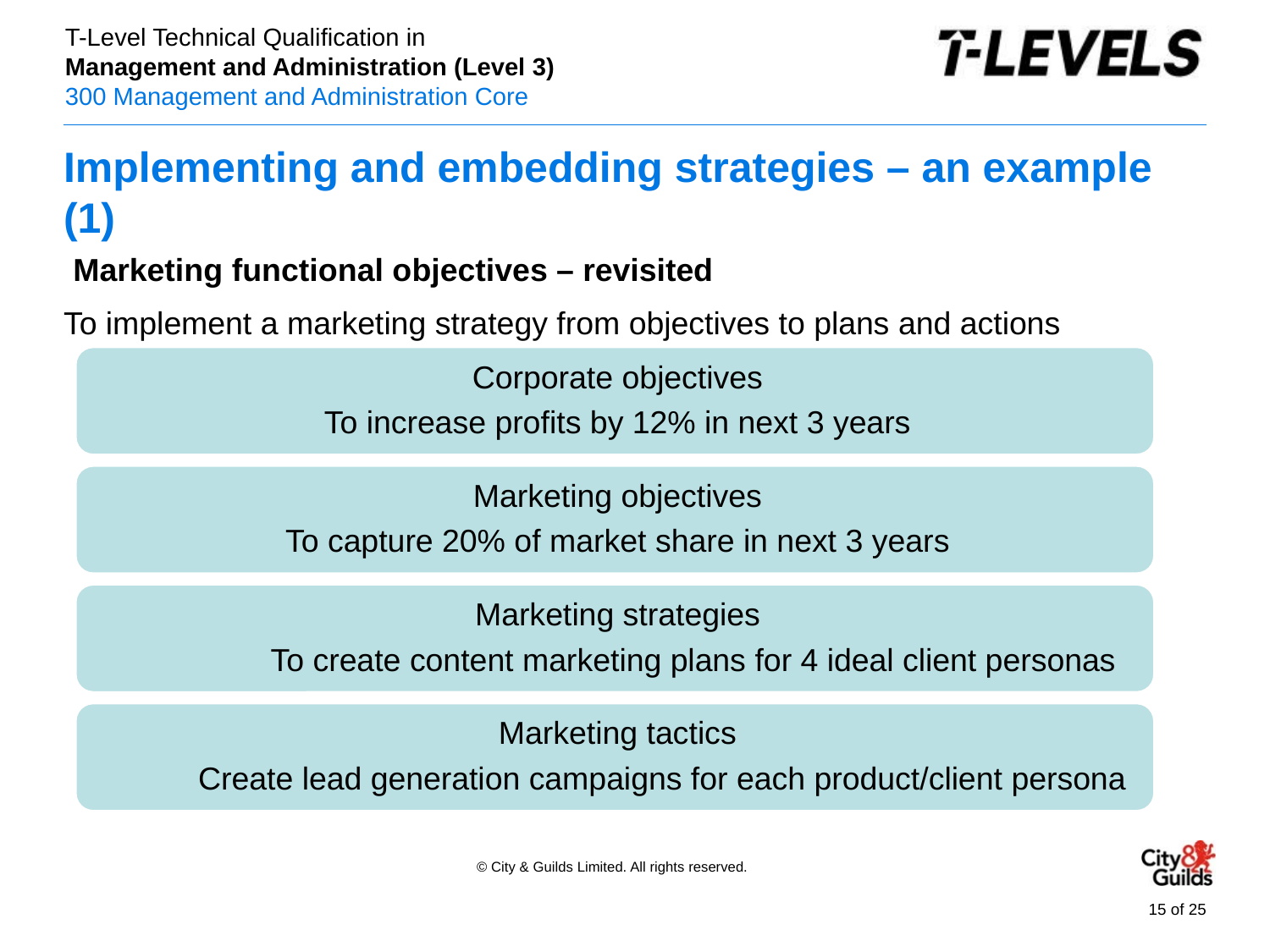

# Implementing and embedding strategies – an example (1)
 Marketing functional objectives – revisited
To implement a marketing strategy from objectives to plans and actions

Corporate objectives
To increase profits by 12% in next 3 years
Marketing objectives
To capture 20% of market share in next 3 years
Marketing strategies
                 To create content marketing plans for 4 ideal client personas
Marketing tactics
           Create lead generation campaigns for each product/client persona